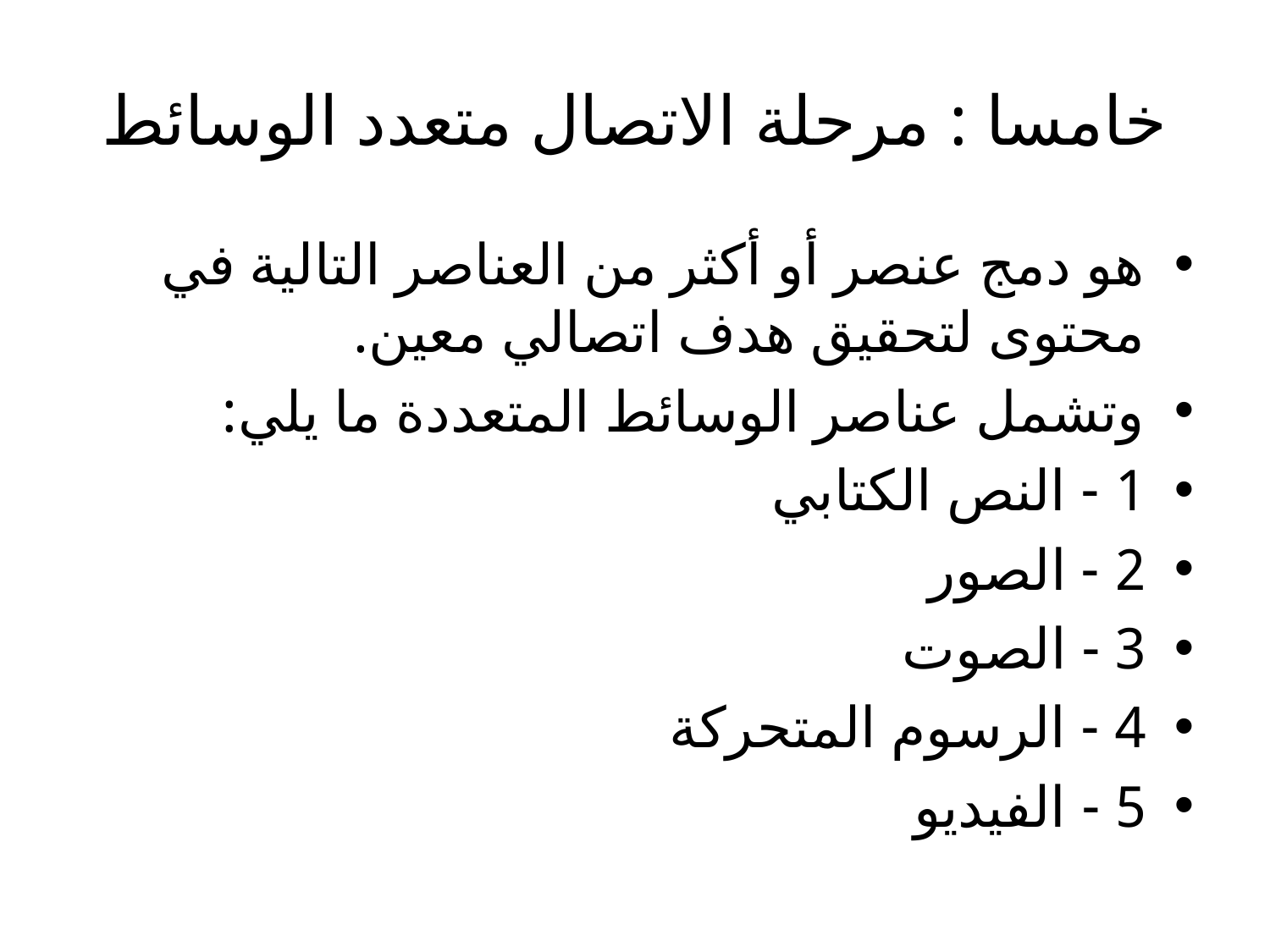

# خامسا : مرحلة الاتصال متعدد الوسائط
هو دمج عنصر أو أكثر من العناصر التالية في محتوى لتحقيق هدف اتصالي معين.
وتشمل عناصر الوسائط المتعددة ما يلي:
1 - النص الكتابي
2 - الصور
3 - الصوت
4 - الرسوم المتحركة
5 - الفيديو